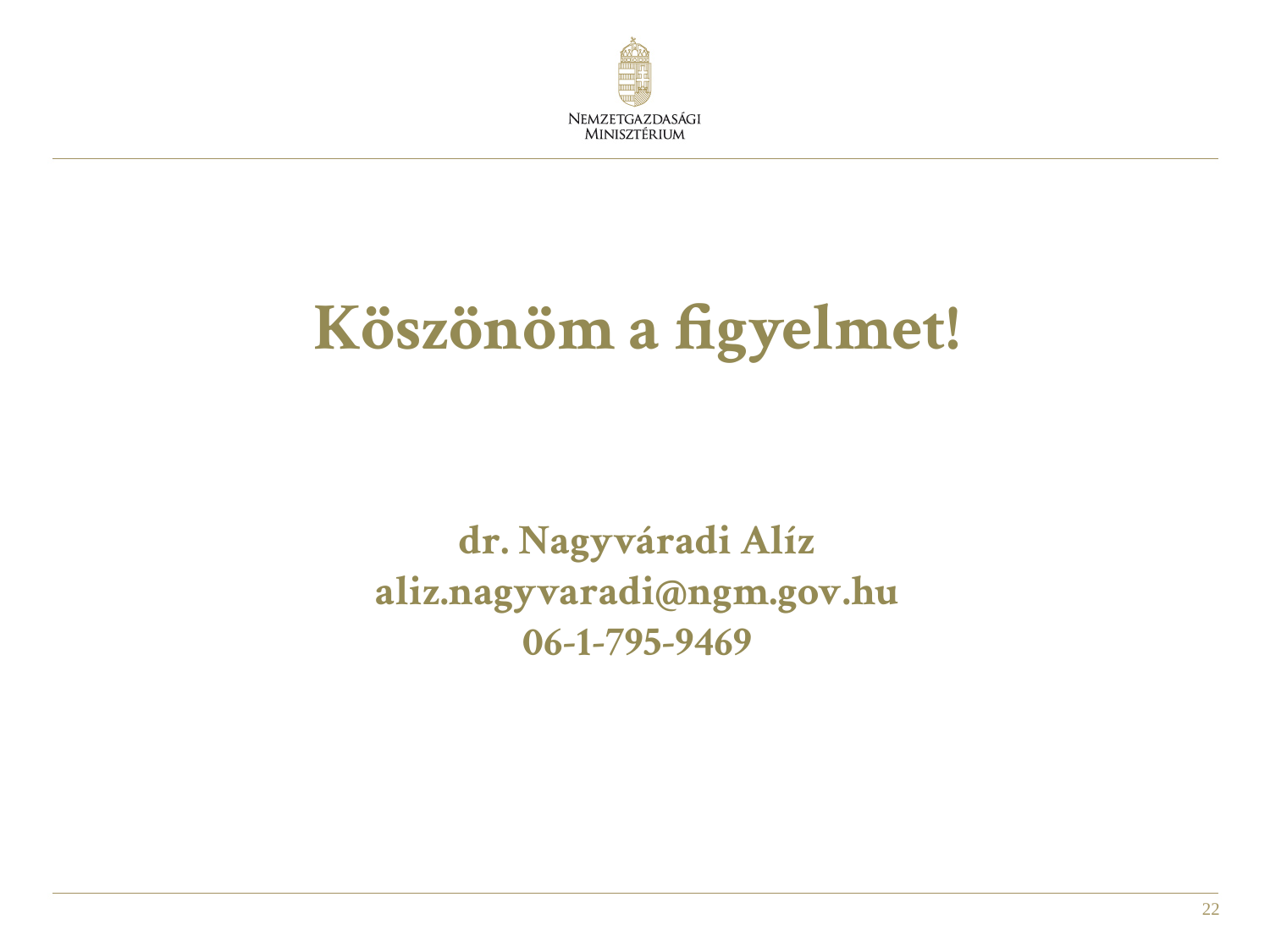

Köszönöm a figyelmet!

dr. Nagyváradi Alíz
aliz.nagyvaradi@ngm.gov.hu
06-1-795-9469